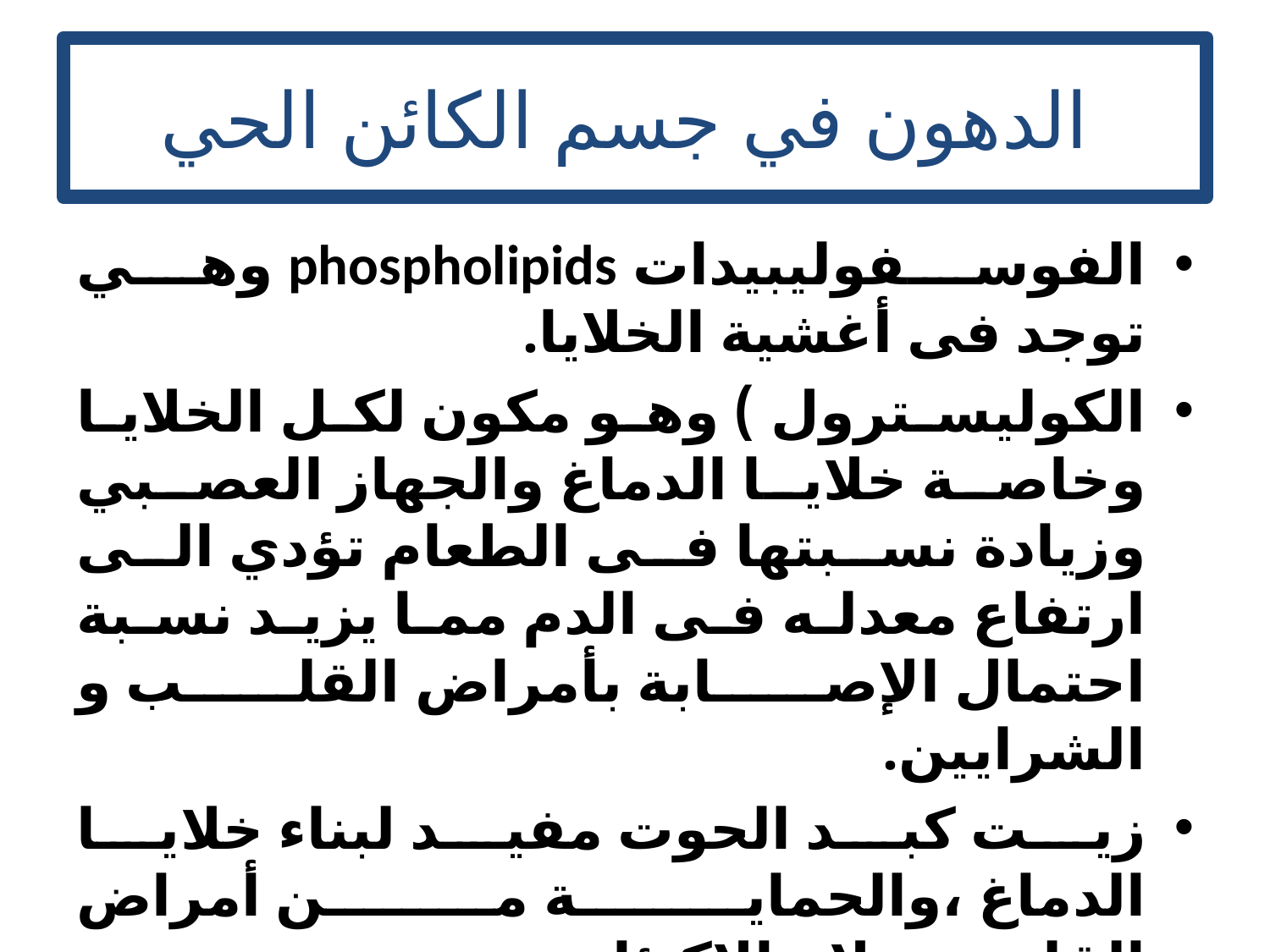

# الدهون في جسم الكائن الحي
الفوسفوليبيدات phospholipids وهي توجد فى أغشية الخلايا.
الكوليسترول ) وهو مكون لكل الخلايا وخاصة خلايا الدماغ والجهاز العصبي وزيادة نسبتها فى الطعام تؤدي الى ارتفاع معدله فى الدم مما يزيد نسبة احتمال الإصابة بأمراض القلب و الشرايين.
زيت كبد الحوت مفيد لبناء خلايا الدماغ ،والحماية من أمراض القلب ،وعلاج الاكتئاب .